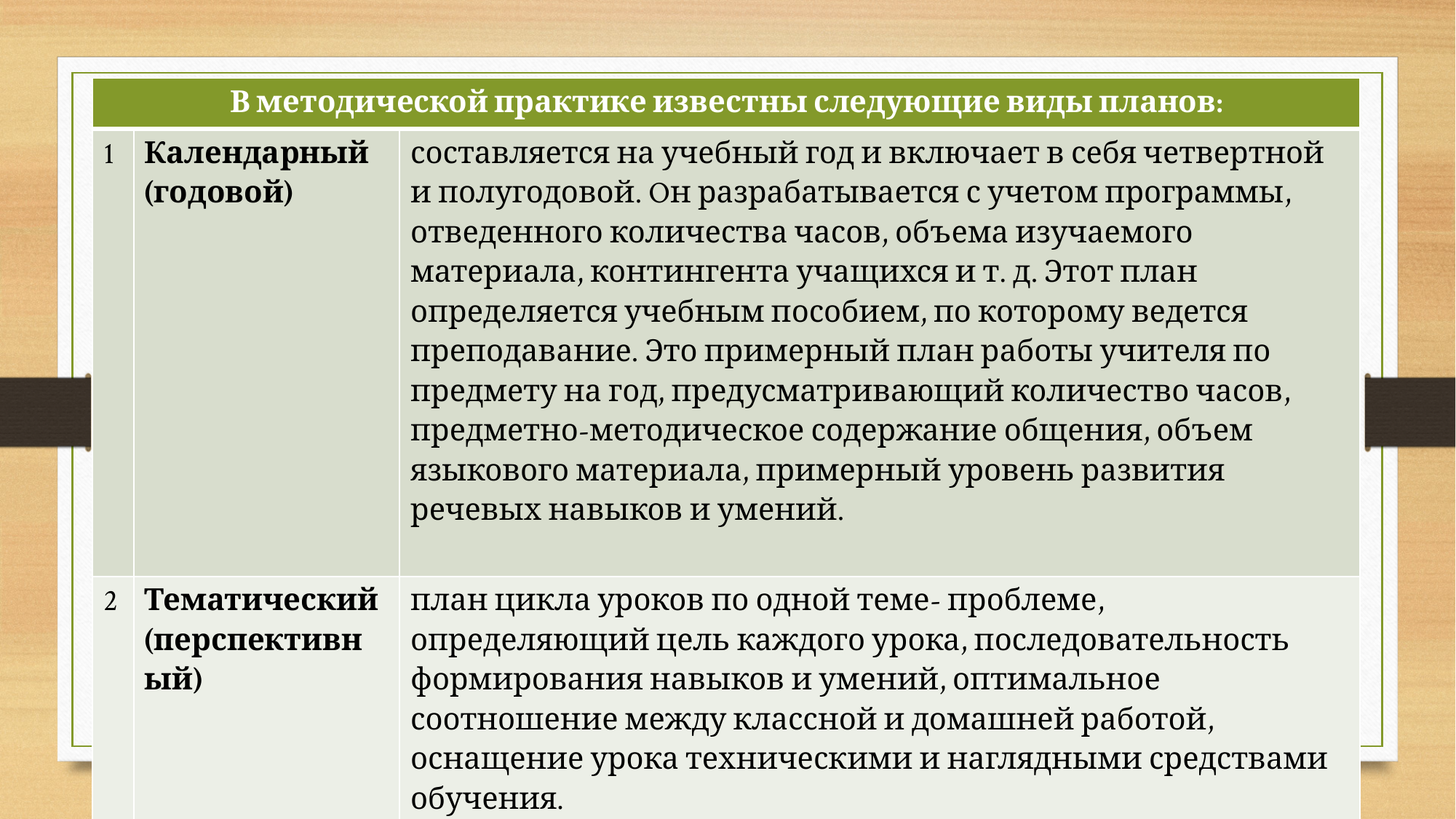

| В методической практике известны следующие виды планов: |  |  |
| --- | --- | --- |
| 1 | Календарный (годовой) | составляется на учебный год и включает в себя четвертной и полугодовой. Oн разрабатывается с учетом программы, отведенного количества часов, объема изучаемого материала, контингента учащихся и т. д. Этот план определяется учебным пособием, по которому ведется преподавание. Это примерный план работы учителя по предмету на год, предусматривающий количество часов, предметно-методическое содержание общения, объем языкового материала, примерный уровень развития речевых навыков и умений. |
| 2 | Тематический (перспективный) | план цикла уроков по одной теме- проблеме, определяющий цель каждого урока, последовательность формирования навыков и умений, оптимальное соотношение между классной и домашней работой, оснащение урока техническими и наглядными средствами обучения. |
| 3 | Поурочный (текущий) | составляется для каждого урока и является рабочим документом учителя. |